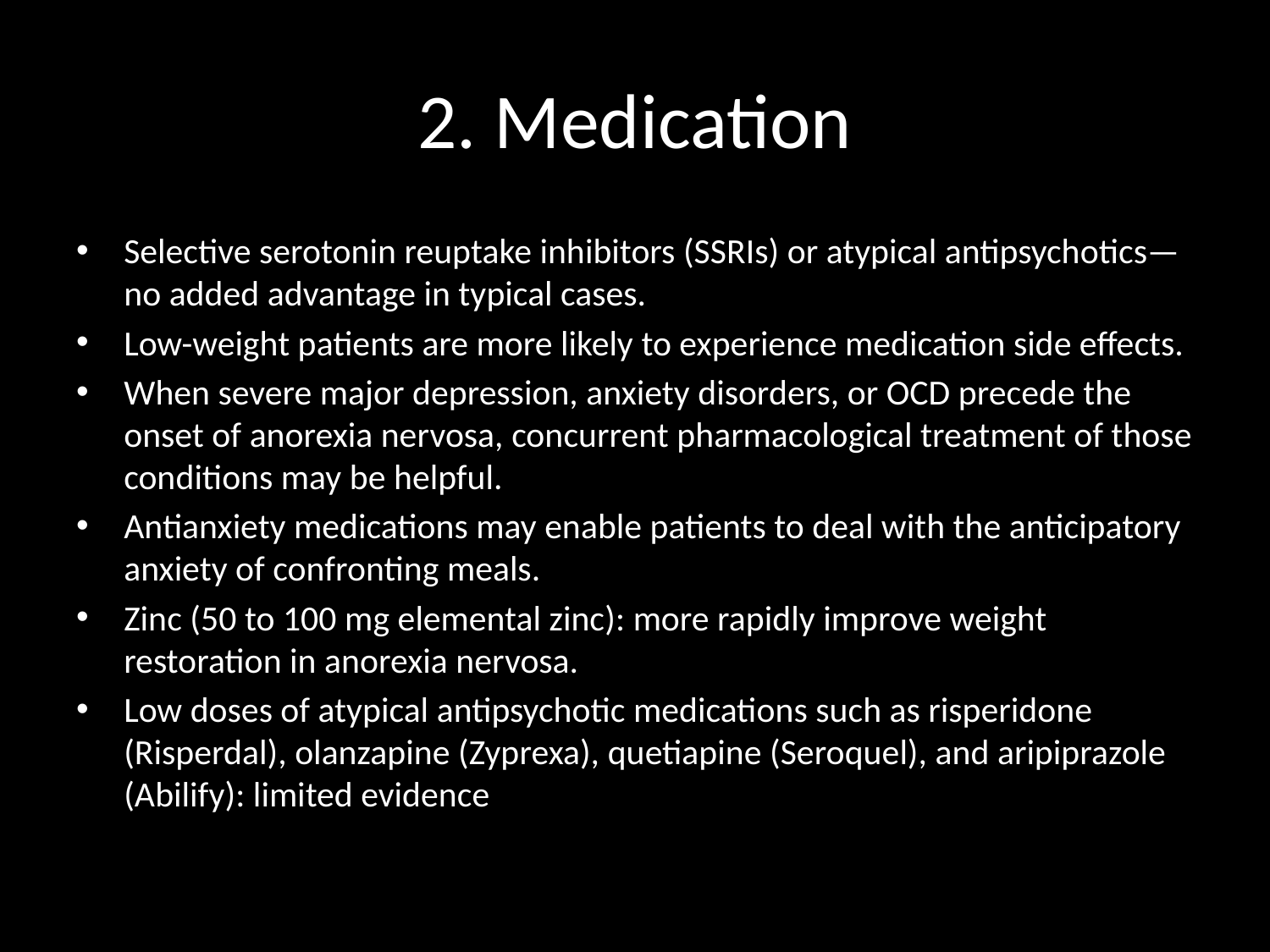

# 2. Medication
Selective serotonin reuptake inhibitors (SSRIs) or atypical antipsychotics—no added advantage in typical cases.
Low-weight patients are more likely to experience medication side effects.
When severe major depression, anxiety disorders, or OCD precede the onset of anorexia nervosa, concurrent pharmacological treatment of those conditions may be helpful.
Antianxiety medications may enable patients to deal with the anticipatory anxiety of confronting meals.
Zinc (50 to 100 mg elemental zinc): more rapidly improve weight restoration in anorexia nervosa.
Low doses of atypical antipsychotic medications such as risperidone (Risperdal), olanzapine (Zyprexa), quetiapine (Seroquel), and aripiprazole (Abilify): limited evidence